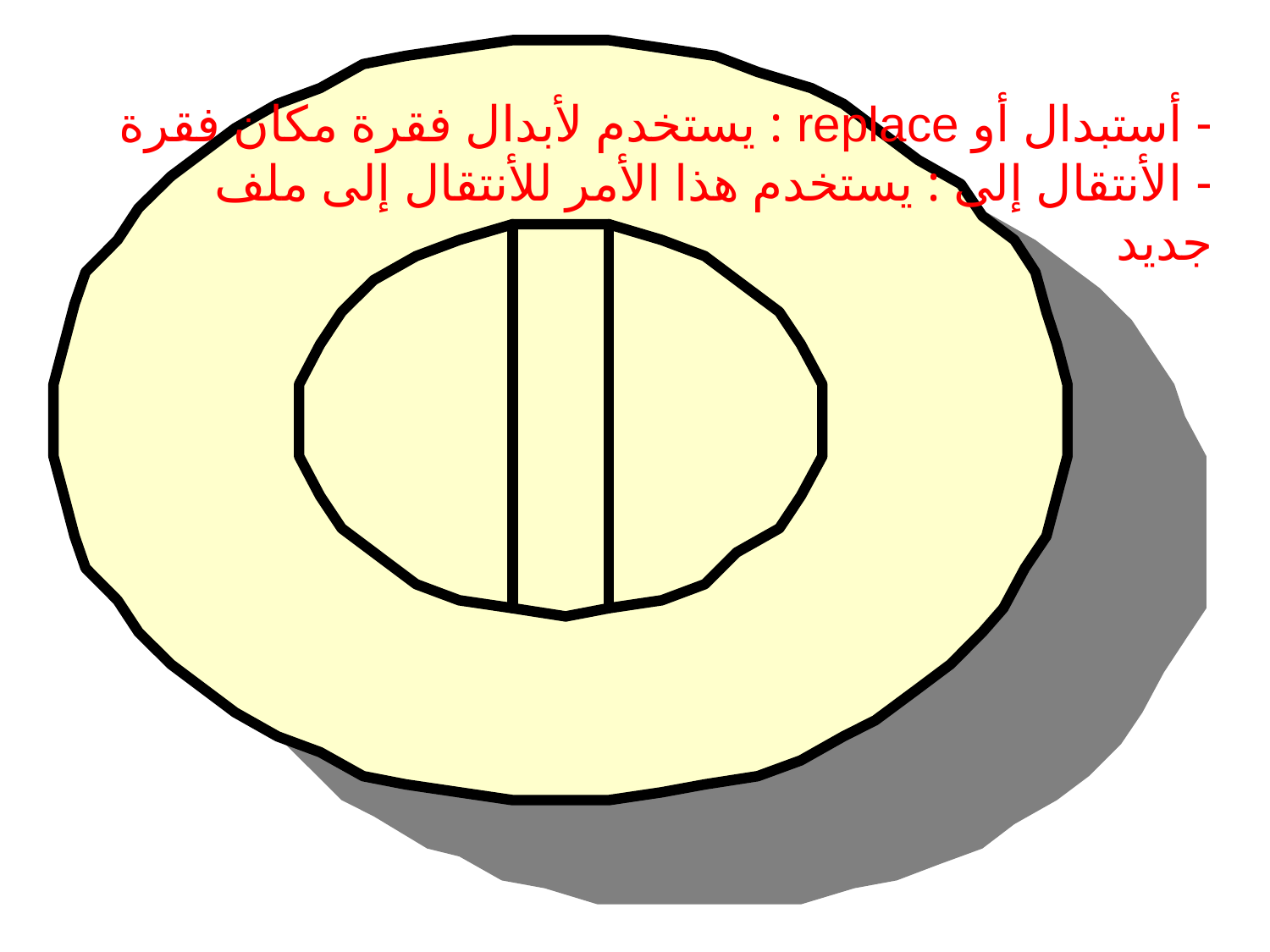

- أستبدال أو replace : يستخدم لأبدال فقرة مكان فقرة
- الأنتقال إلى : يستخدم هذا الأمر للأنتقال إلى ملف جديد